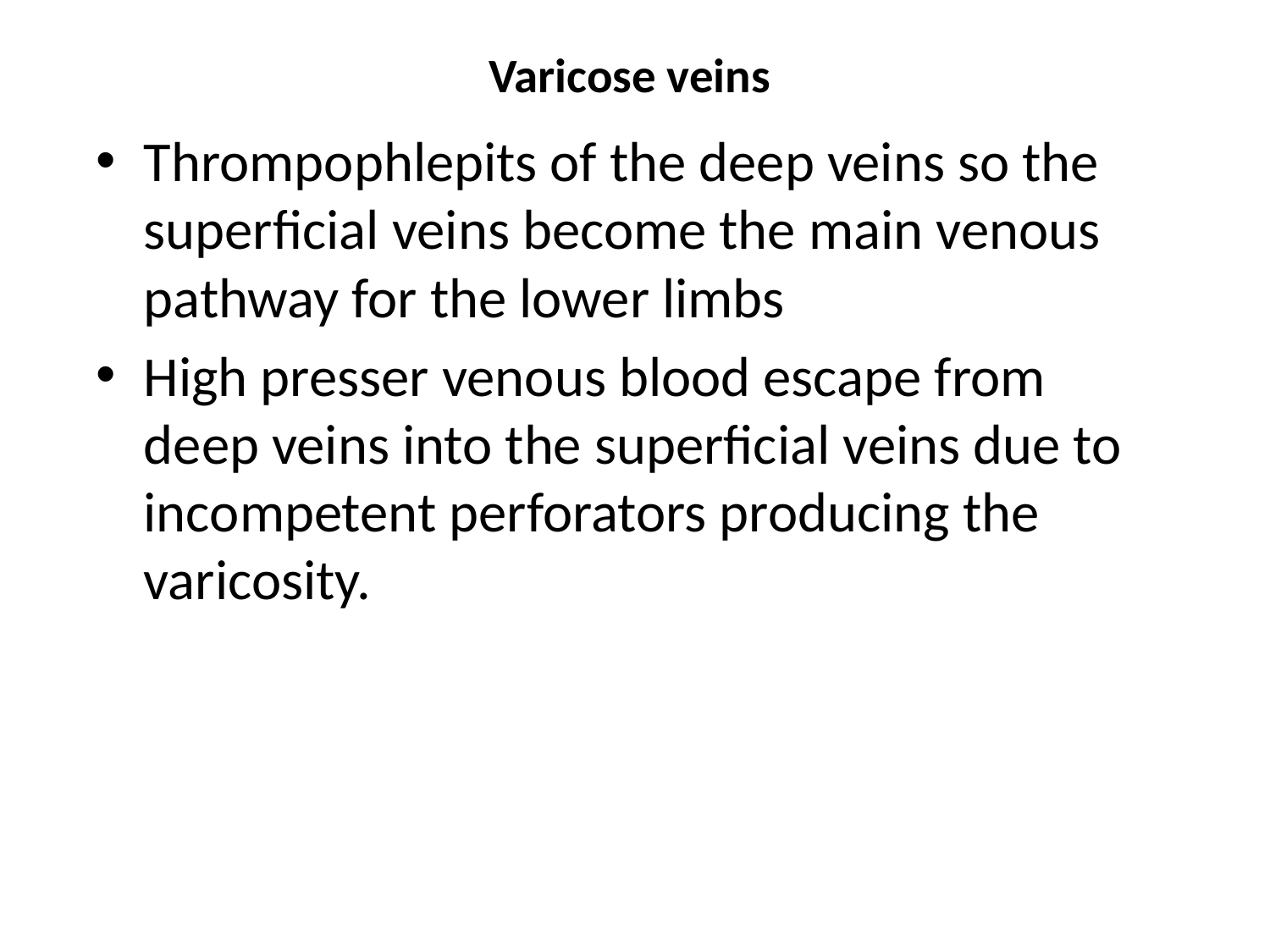

# Varicose veins
Thrompophlepits of the deep veins so the superficial veins become the main venous pathway for the lower limbs
High presser venous blood escape from deep veins into the superficial veins due to incompetent perforators producing the varicosity.